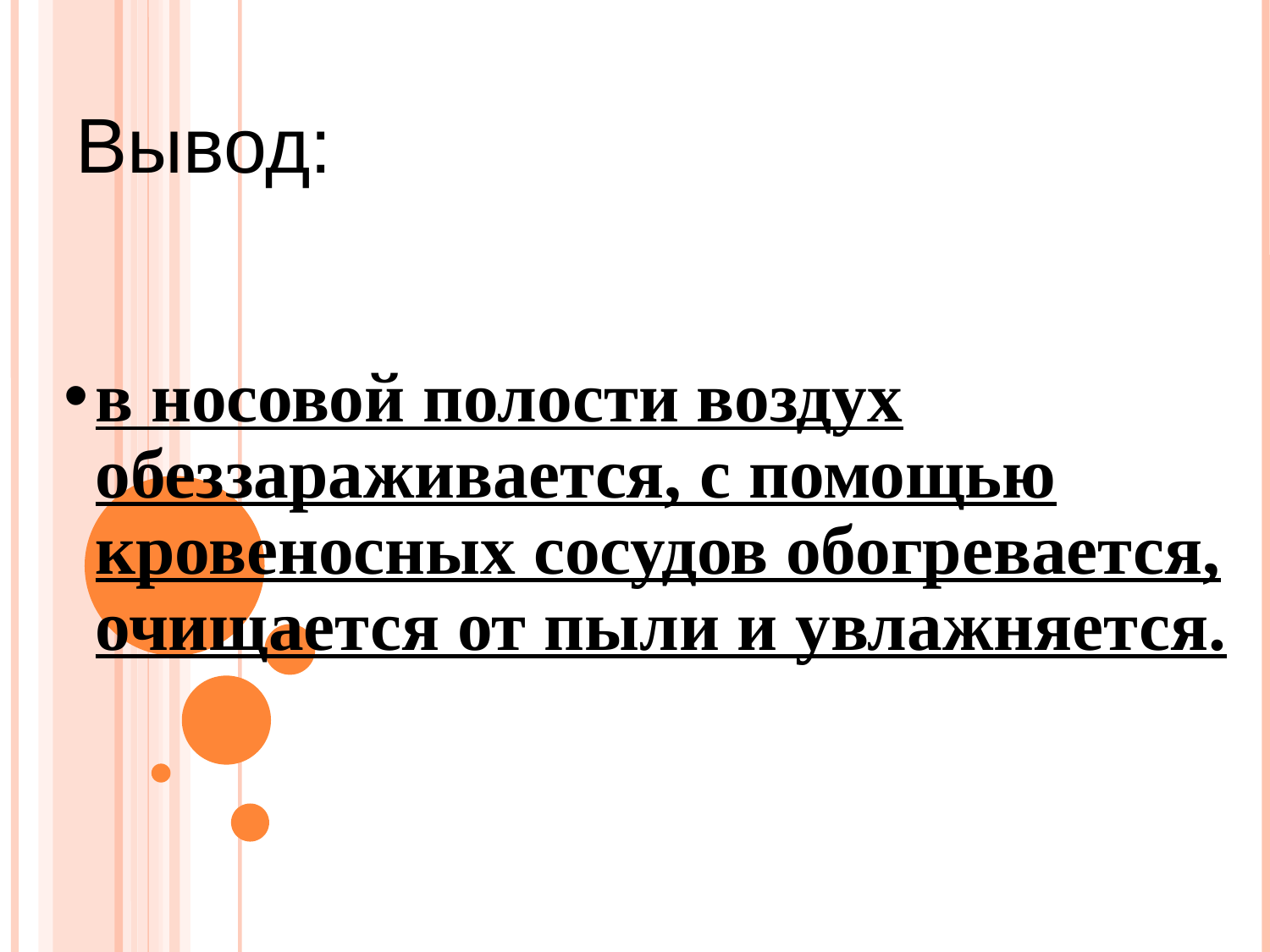

# Вывод:
в носовой полости воздух обеззараживается, с помощью кровеносных сосудов обогревается, очищается от пыли и увлажняется.